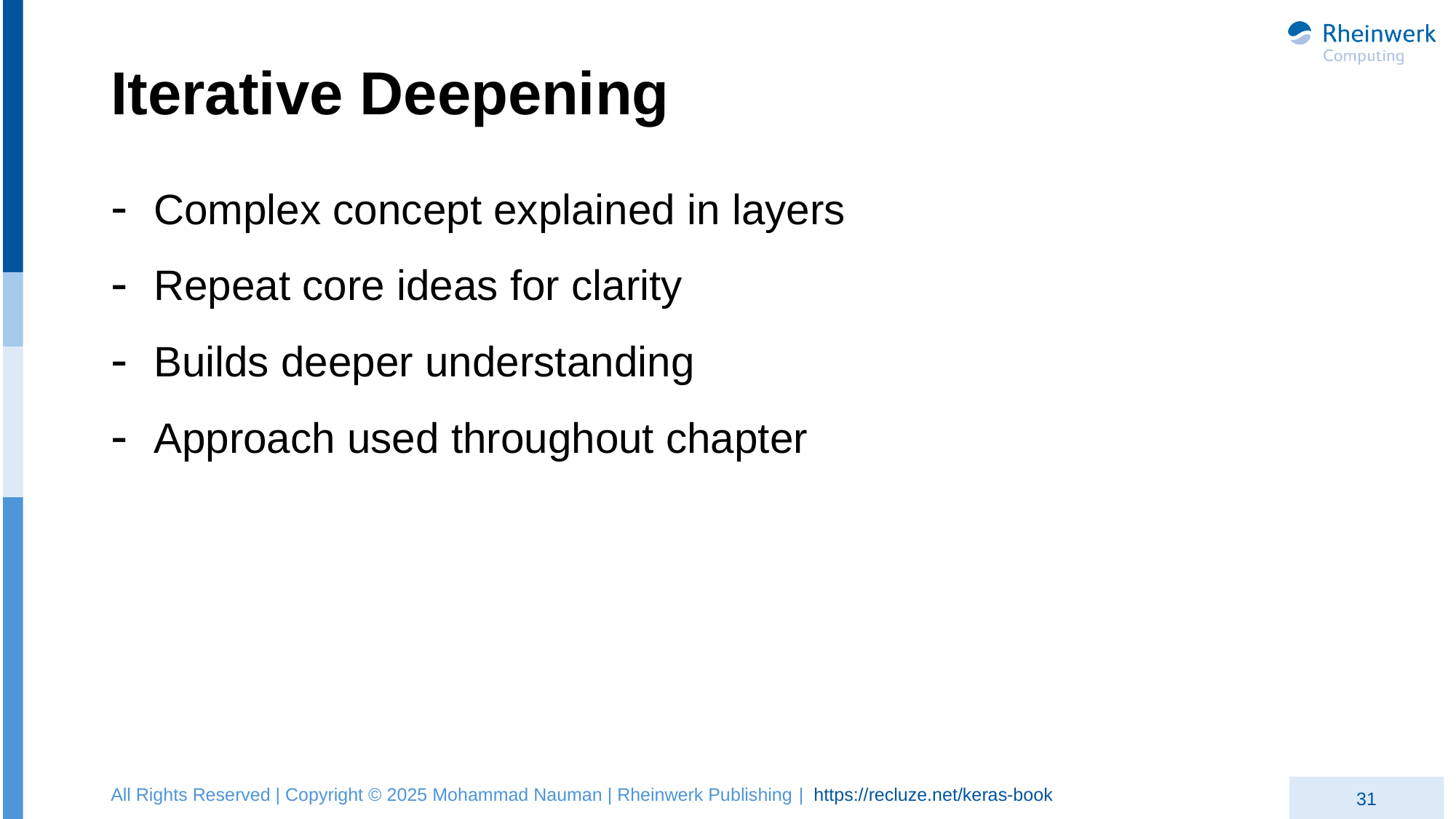

# Iterative Deepening
Complex concept explained in layers
Repeat core ideas for clarity
Builds deeper understanding
Approach used throughout chapter